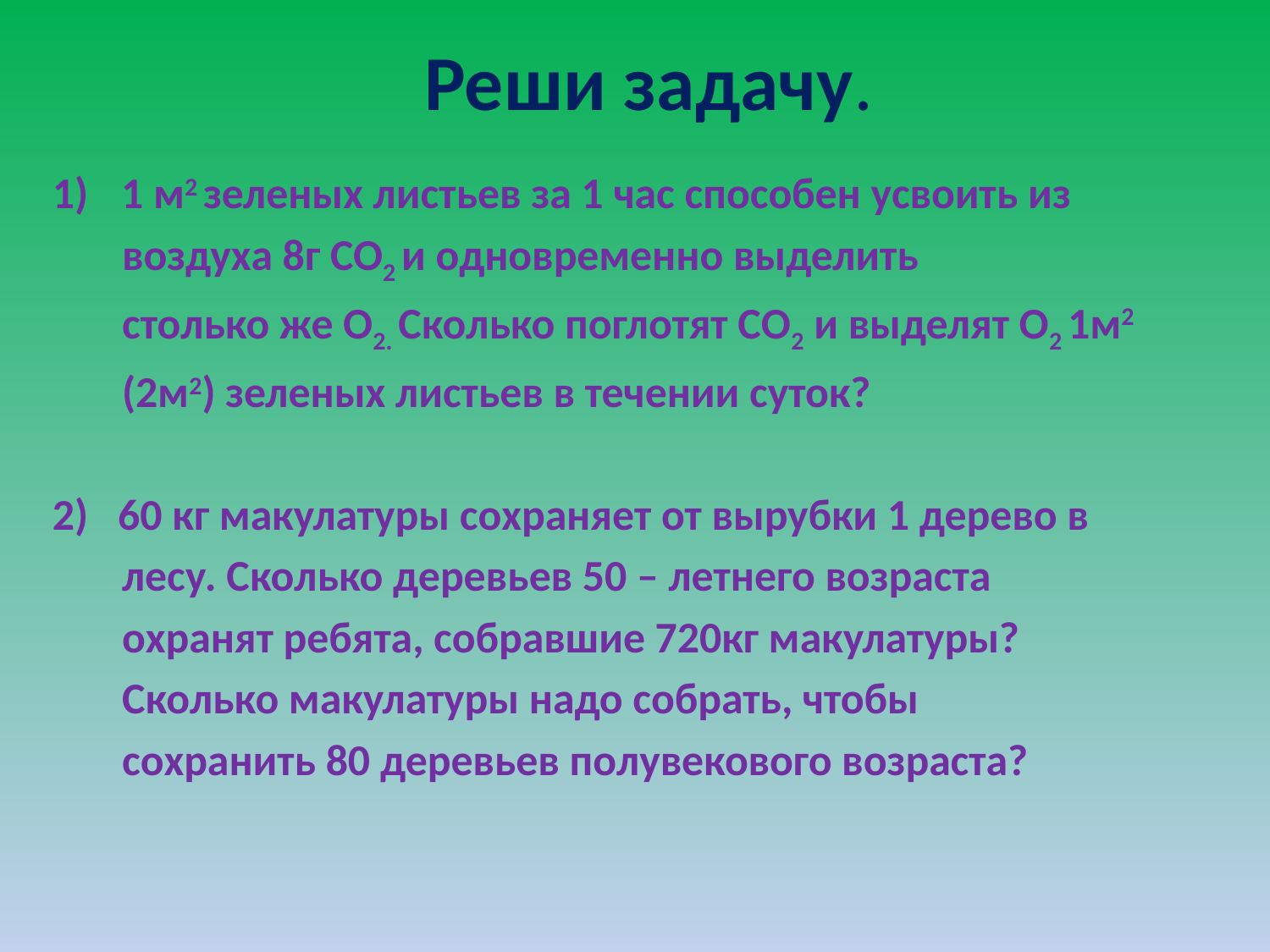

# Реши задачу.
1 м2 зеленых листьев за 1 час способен усвоить из
       воздуха 8г CO2 и одновременно выделить
       столько же О2. Сколько поглотят СО2 и выделят О2 1м2
       (2м2) зеленых листьев в течении суток?

2)   60 кг макулатуры сохраняет от вырубки 1 дерево в
       лесу. Сколько деревьев 50 – летнего возраста
       охранят ребята, собравшие 720кг макулатуры?
       Сколько макулатуры надо собрать, чтобы
       сохранить 80 деревьев полувекового возраста?